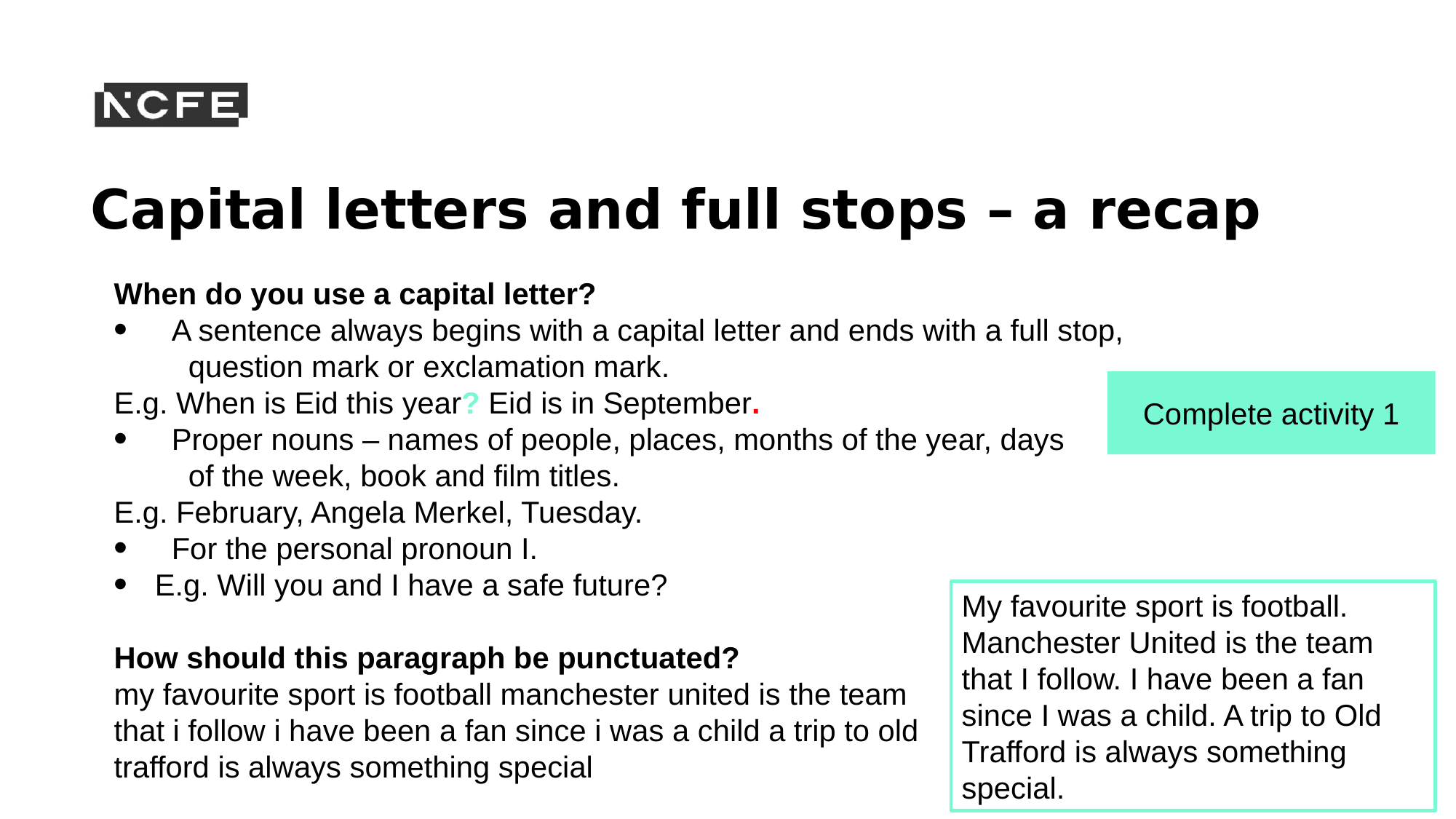

# Capital letters and full stops – a recap
When do you use a capital letter?
  A sentence always begins with a capital letter and ends with a full stop,
    question mark or exclamation mark.
E.g. When is Eid this year? Eid is in September.
  Proper nouns – names of people, places, months of the year, days
    of the week, book and film titles.
E.g. February, Angela Merkel, Tuesday.
  For the personal pronoun I.
E.g. Will you and I have a safe future?

How should this paragraph be punctuated?
my favourite sport is football manchester united is the team
that i follow i have been a fan since i was a child a trip to old
trafford is always something special
Complete activity 1
My favourite sport is football. Manchester United is the team that I follow. I have been a fan since I was a child. A trip to Old Trafford is always something special.